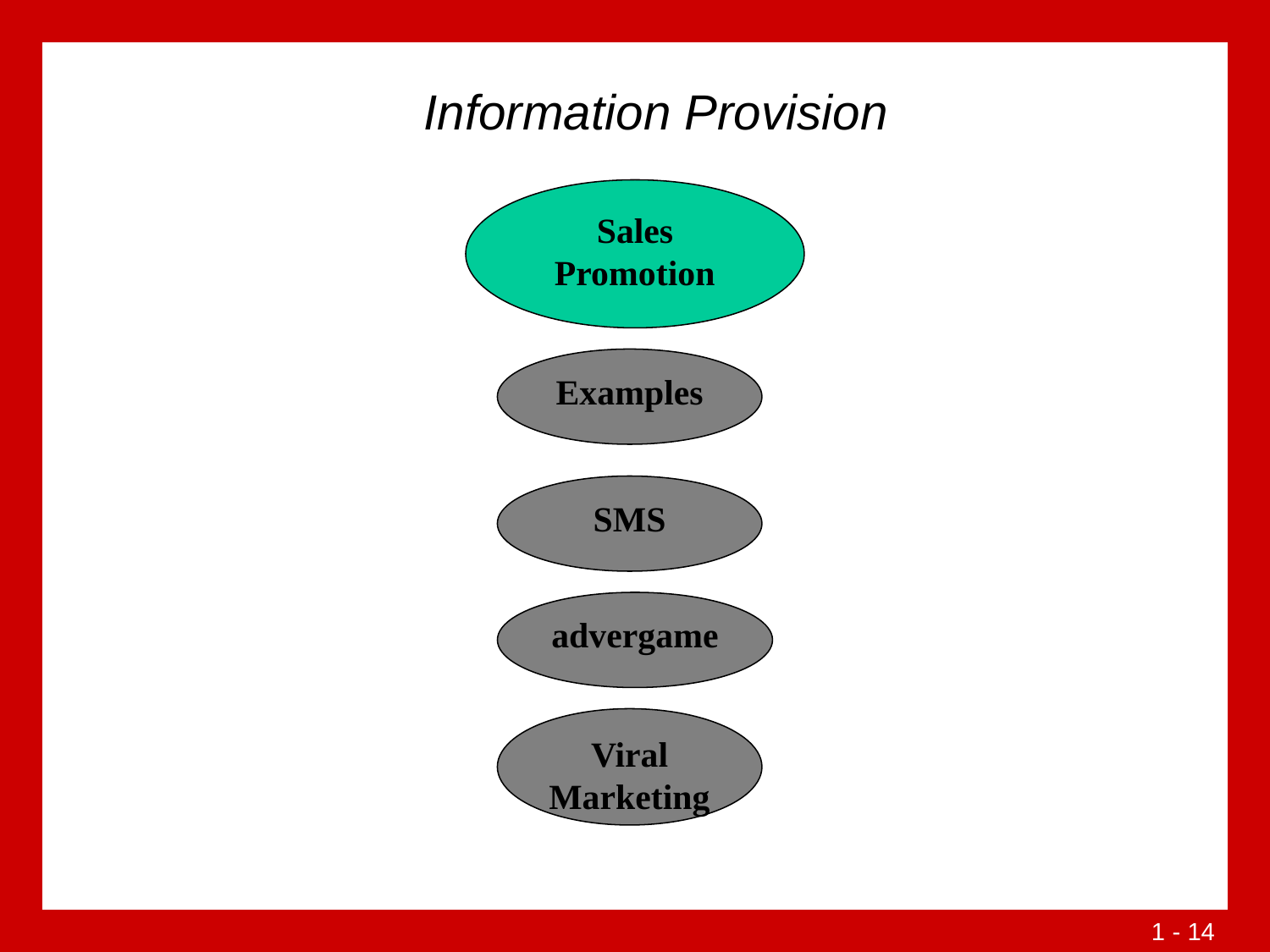

Information Provision

Sales Promotion
Examples
SMS
advergame
Viral Marketing
1 - 14